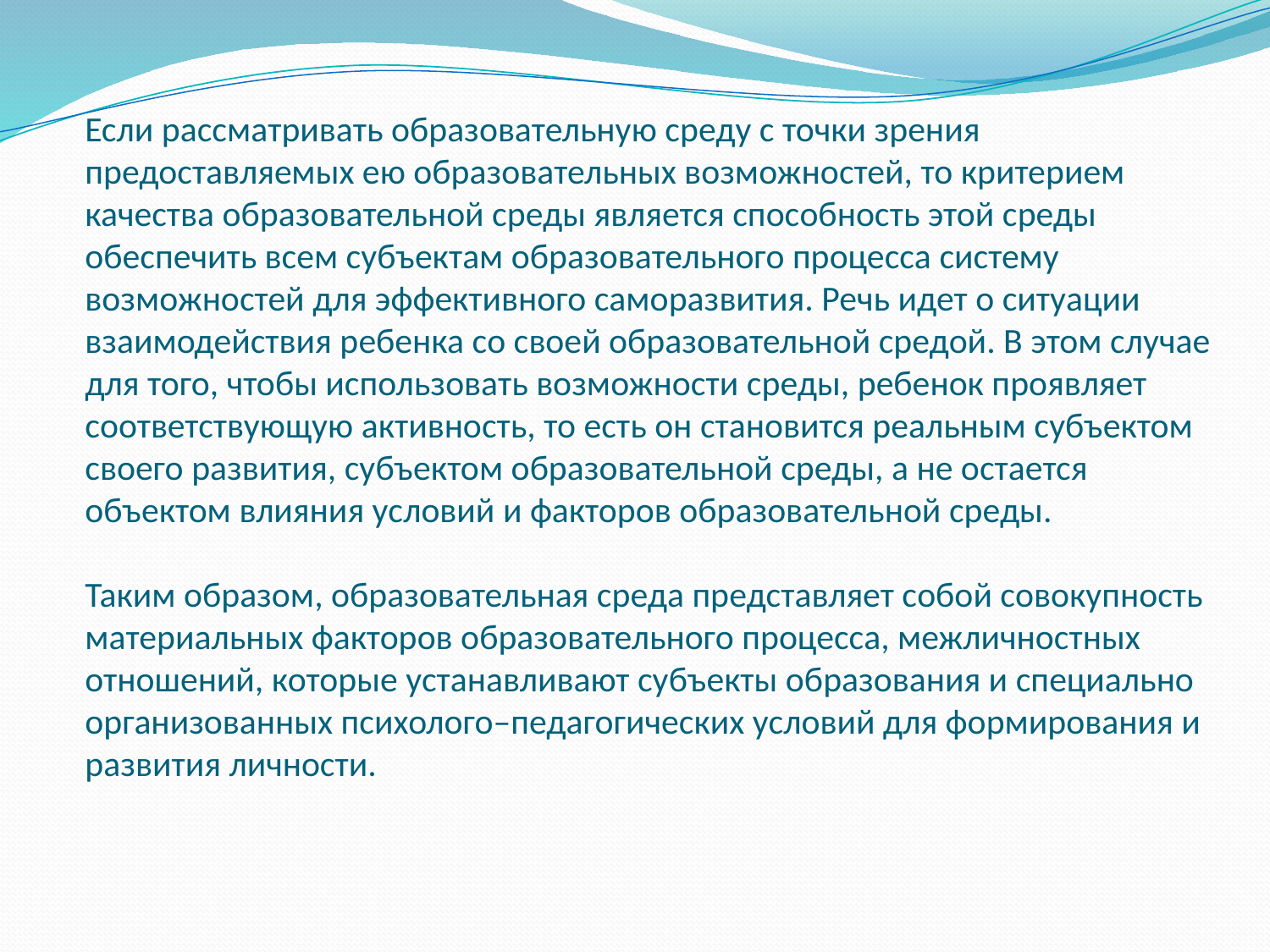

# Если рассматривать образовательную среду с точки зрения предоставляемых ею образовательных возможностей, то критерием качества образовательной среды является способность этой среды обеспечить всем субъектам образовательного процесса систему возможностей для эффективного саморазвития. Речь идет о ситуации взаимодействия ребенка со своей образовательной средой. В этом случае для того, чтобы использовать возможности среды, ребенок проявляет соответствующую активность, то есть он становится реальным субъектом своего развития, субъектом образовательной среды, а не остается объектом влияния условий и факторов образовательной среды. Таким образом, образовательная среда представляет собой совокупность материальных факторов образовательного процесса, межличностных отношений, которые устанавливают субъекты образования и специально организованных психолого–педагогических условий для формирования и развития личности.